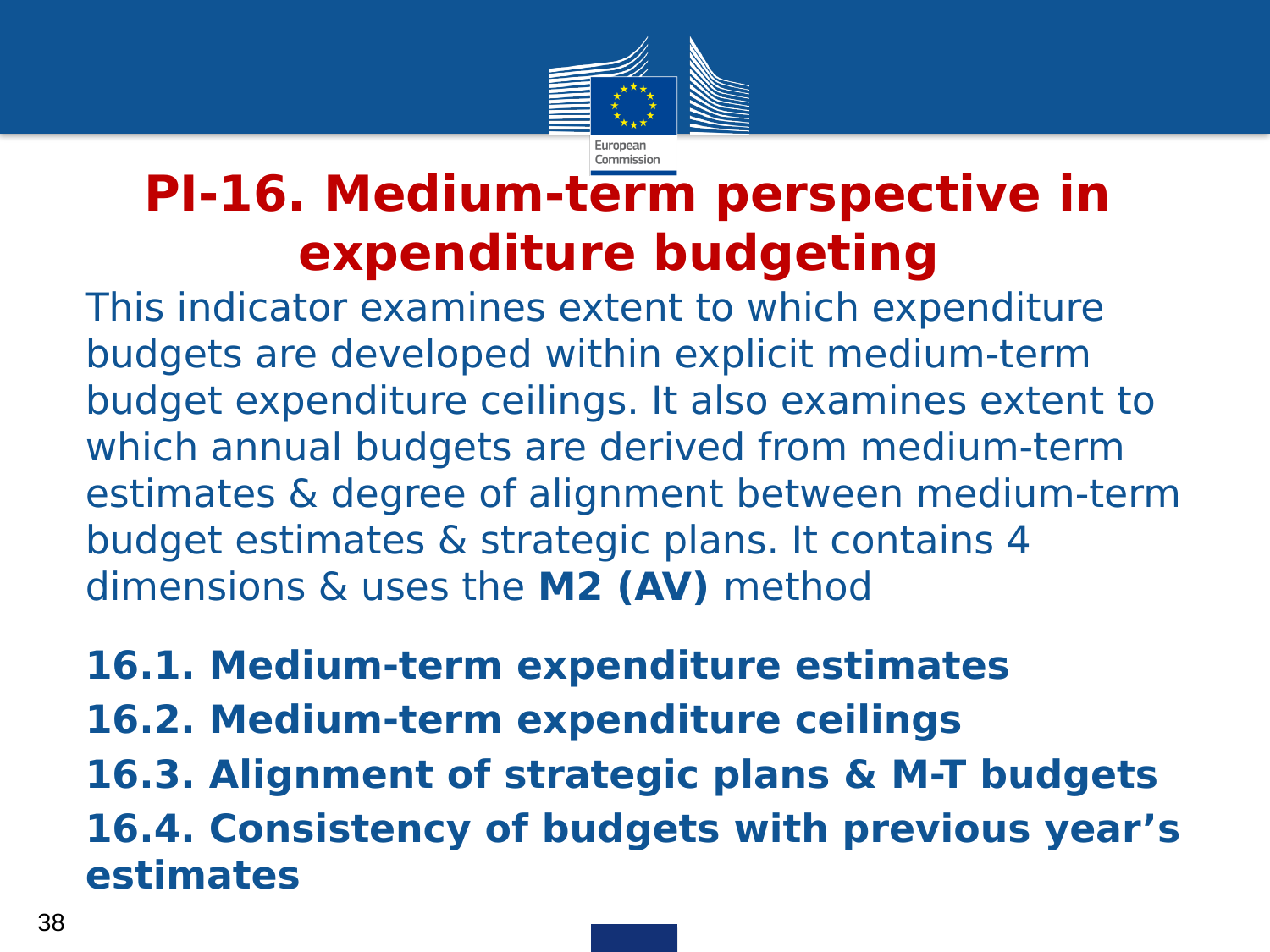

# PI-16. Medium-term perspective in expenditure budgeting
This indicator examines extent to which expenditure budgets are developed within explicit medium-term budget expenditure ceilings. It also examines extent to which annual budgets are derived from medium-term estimates & degree of alignment between medium-term budget estimates & strategic plans. It contains 4 dimensions & uses the M2 (AV) method

16.1. Medium-term expenditure estimates
16.2. Medium-term expenditure ceilings
16.3. Alignment of strategic plans & M-T budgets
16.4. Consistency of budgets with previous year’s estimates

38